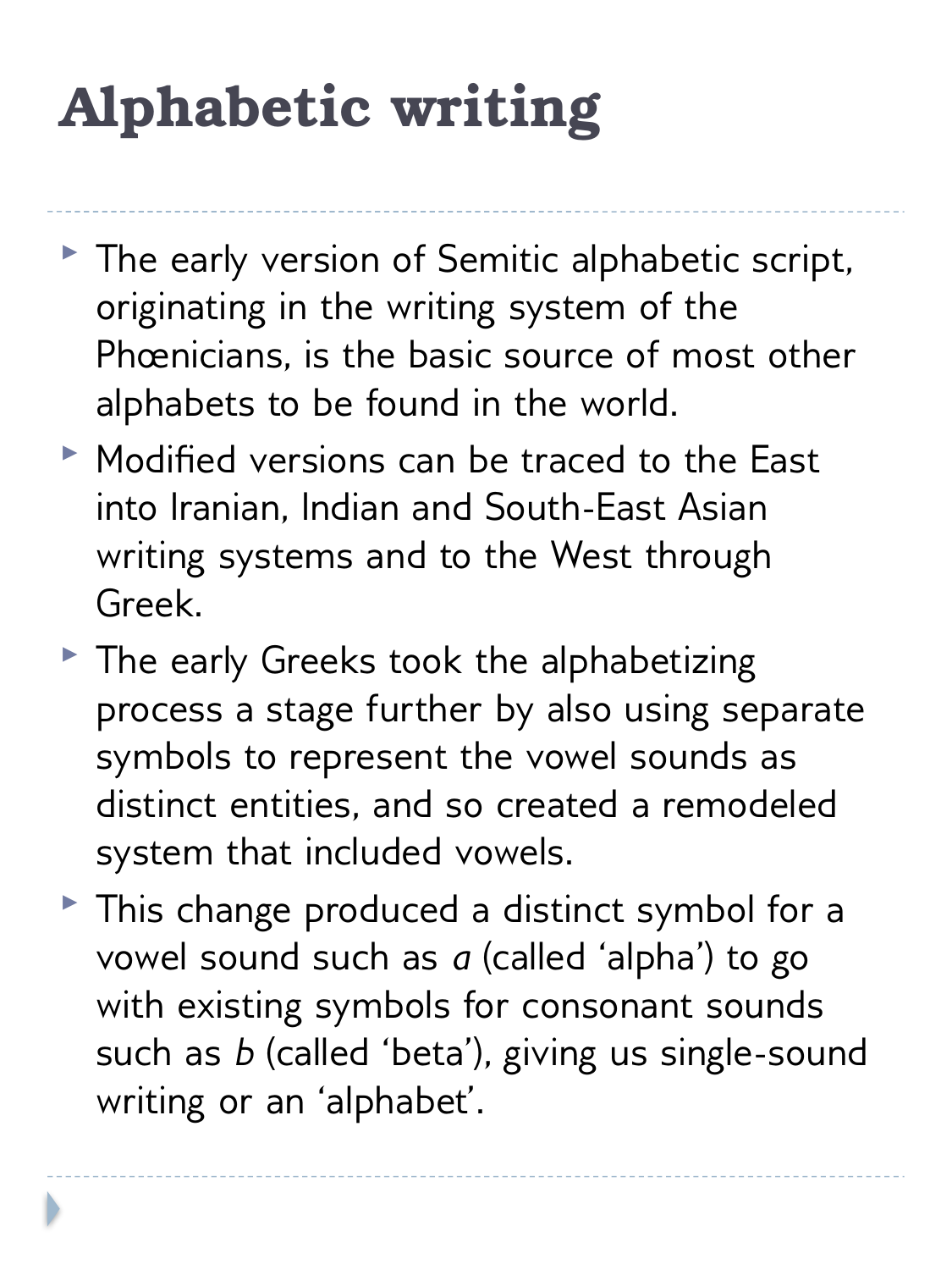

# Alphabetic writing
The early version of Semitic alphabetic script, originating in the writing system of the Phoenicians, is the basic source of most other alphabets to be found in the world.
Modified versions can be traced to the East into Iranian, Indian and South-East Asian writing systems and to the West through Greek.
The early Greeks took the alphabetizing process a stage further by also using separate symbols to represent the vowel sounds as distinct entities, and so created a remodeled system that included vowels.
This change produced a distinct symbol for a vowel sound such as a (called ‘alpha’) to go with existing symbols for consonant sounds such as b (called ‘beta’), giving us single-sound writing or an ‘alphabet’.